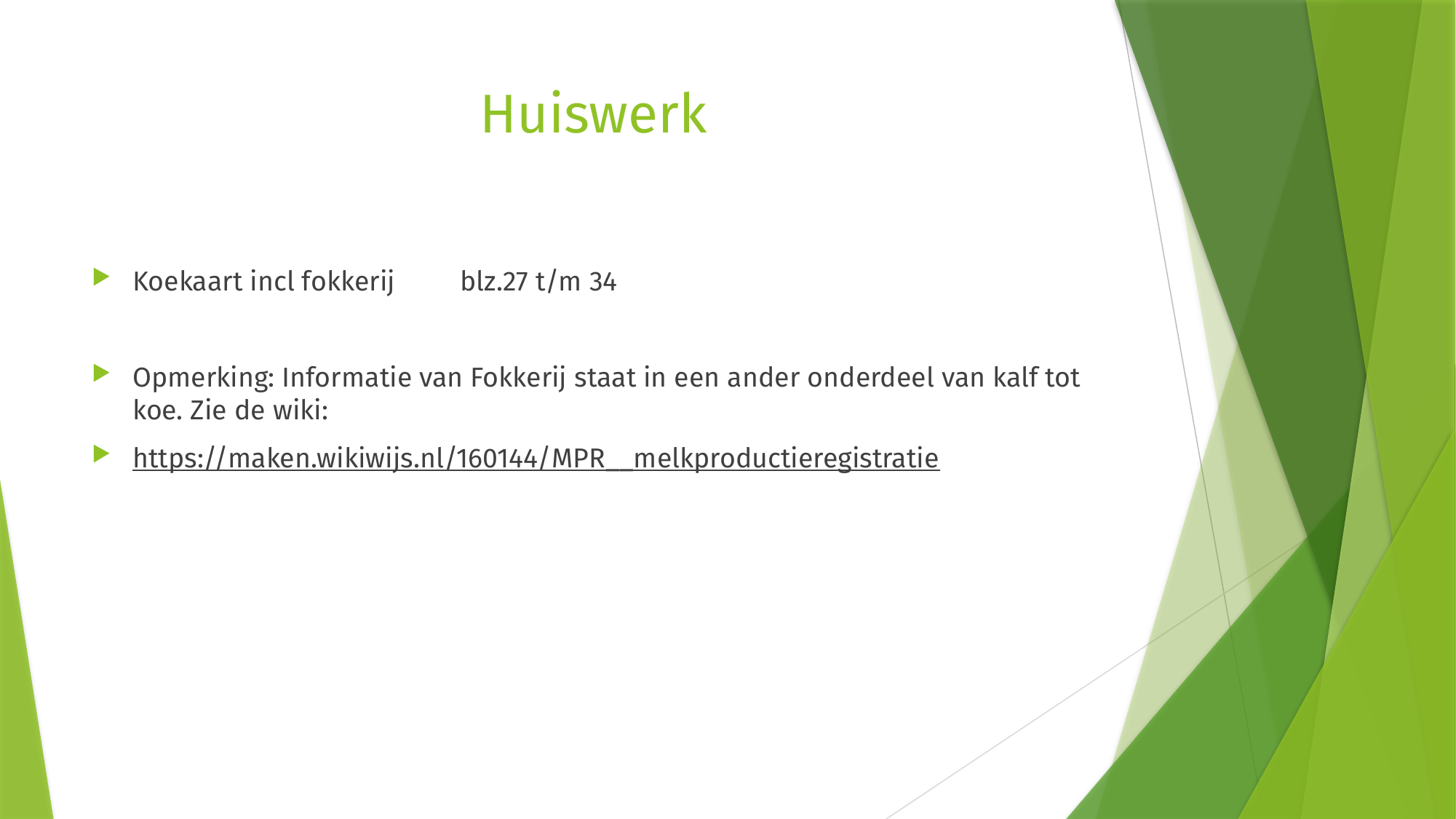

# Huiswerk
Koekaart incl fokkerij	blz.27 t/m 34

Opmerking: Informatie van Fokkerij staat in een ander onderdeel van kalf tot koe. Zie de wiki:
https://maken.wikiwijs.nl/160144/MPR__melkproductieregistratie